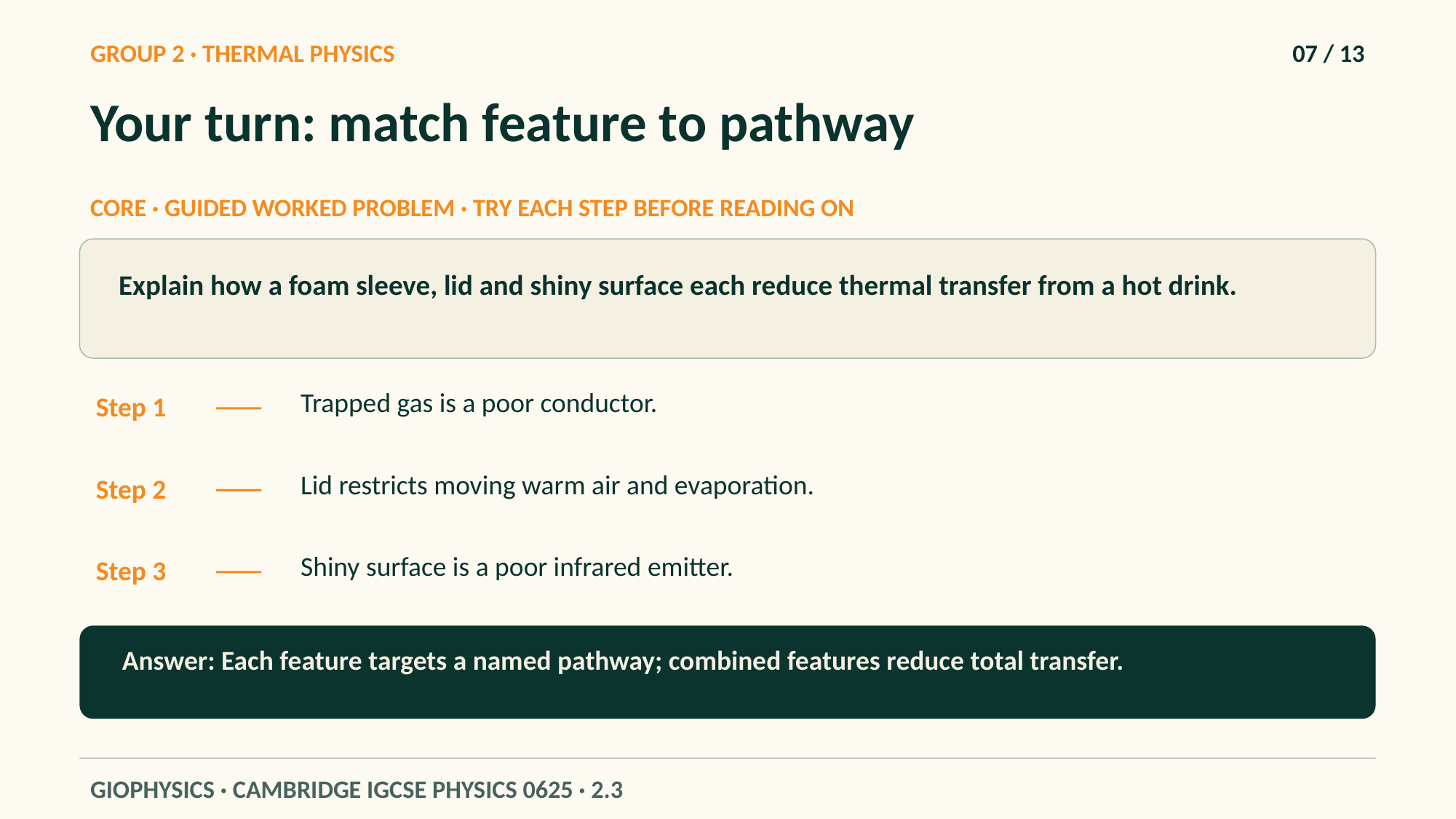

GROUP 2 · THERMAL PHYSICS
07 / 13
Your turn: match feature to pathway
CORE · GUIDED WORKED PROBLEM · TRY EACH STEP BEFORE READING ON

Explain how a foam sleeve, lid and shiny surface each reduce thermal transfer from a hot drink.
Trapped gas is a poor conductor.
Step 1

Lid restricts moving warm air and evaporation.
Step 2

Shiny surface is a poor infrared emitter.
Step 3

Answer: Each feature targets a named pathway; combined features reduce total transfer.

GIOPHYSICS · CAMBRIDGE IGCSE PHYSICS 0625 · 2.3